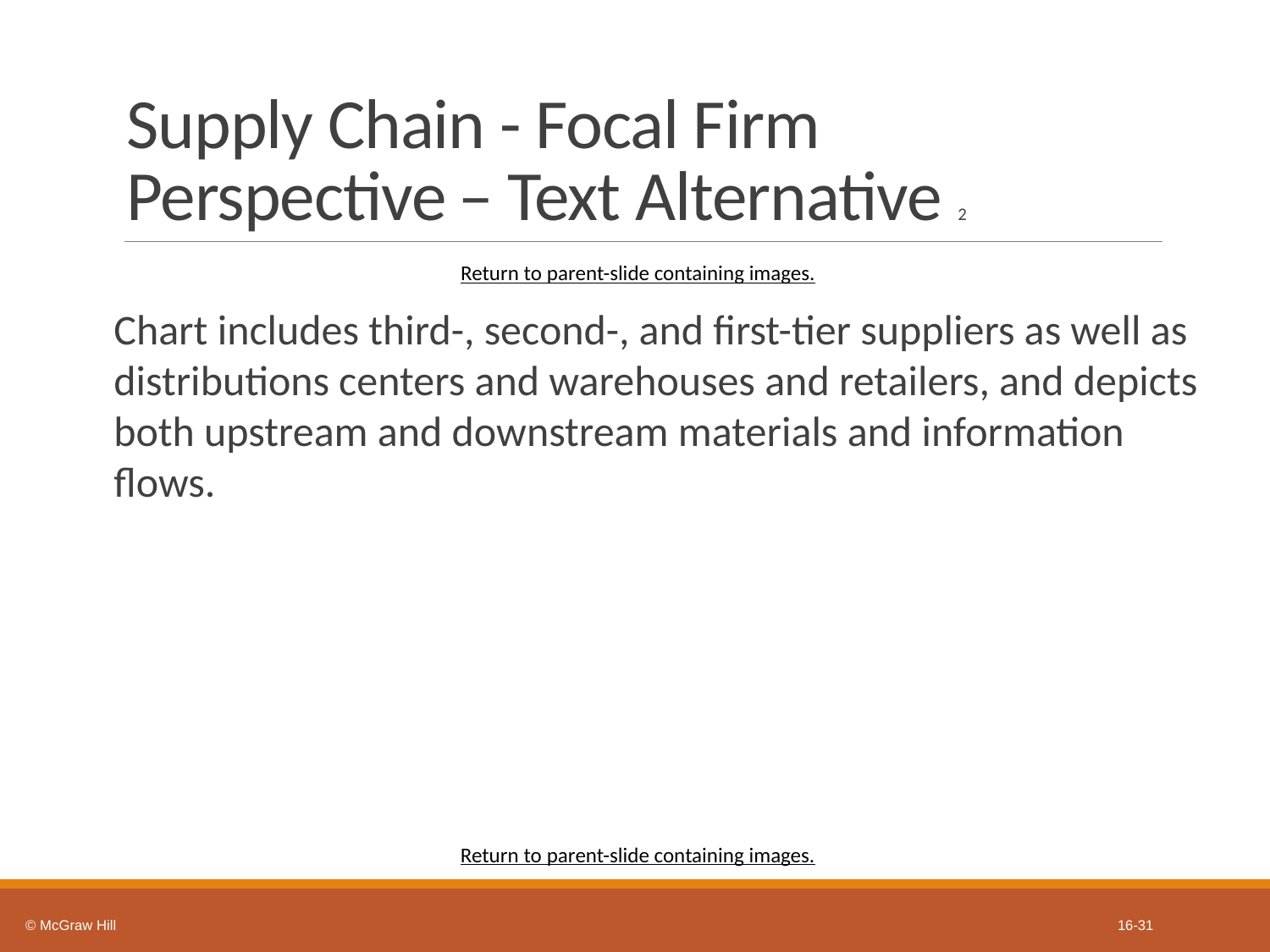

# Supply Chain - Focal Firm Perspective – Text Alternative 2
Return to parent-slide containing images.
Chart includes third-, second-, and first-tier suppliers as well as distributions centers and warehouses and retailers, and depicts both upstream and downstream materials and information flows.
Return to parent-slide containing images.